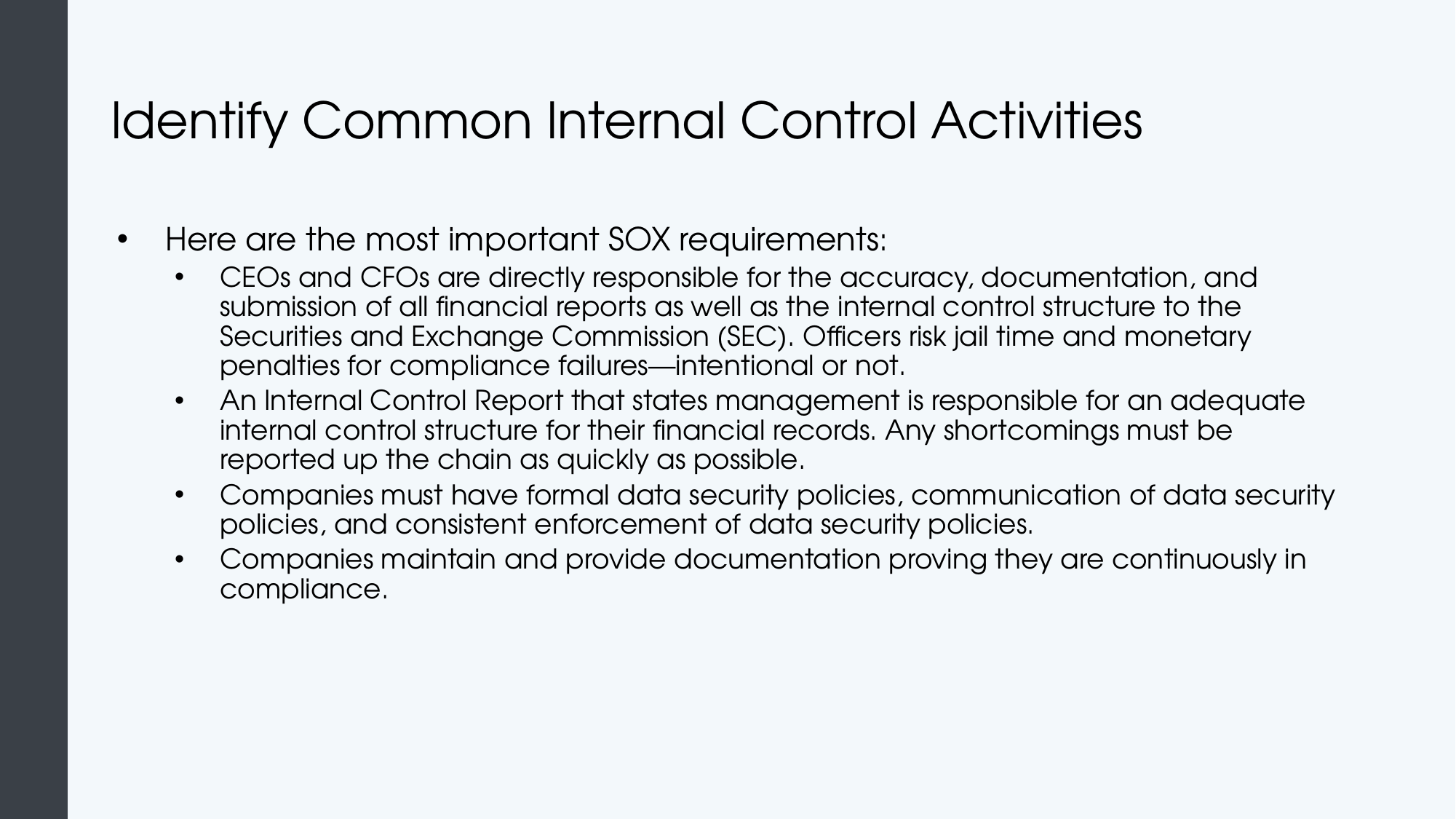

# Identify Common Internal Control Activities
Here are the most important SOX requirements:
CEOs and CFOs are directly responsible for the accuracy, documentation, and submission of all financial reports as well as the internal control structure to the Securities and Exchange Commission (SEC). Officers risk jail time and monetary penalties for compliance failures—intentional or not.
An Internal Control Report that states management is responsible for an adequate internal control structure for their financial records. Any shortcomings must be reported up the chain as quickly as possible.
Companies must have formal data security policies, communication of data security policies, and consistent enforcement of data security policies.
Companies maintain and provide documentation proving they are continuously in compliance.